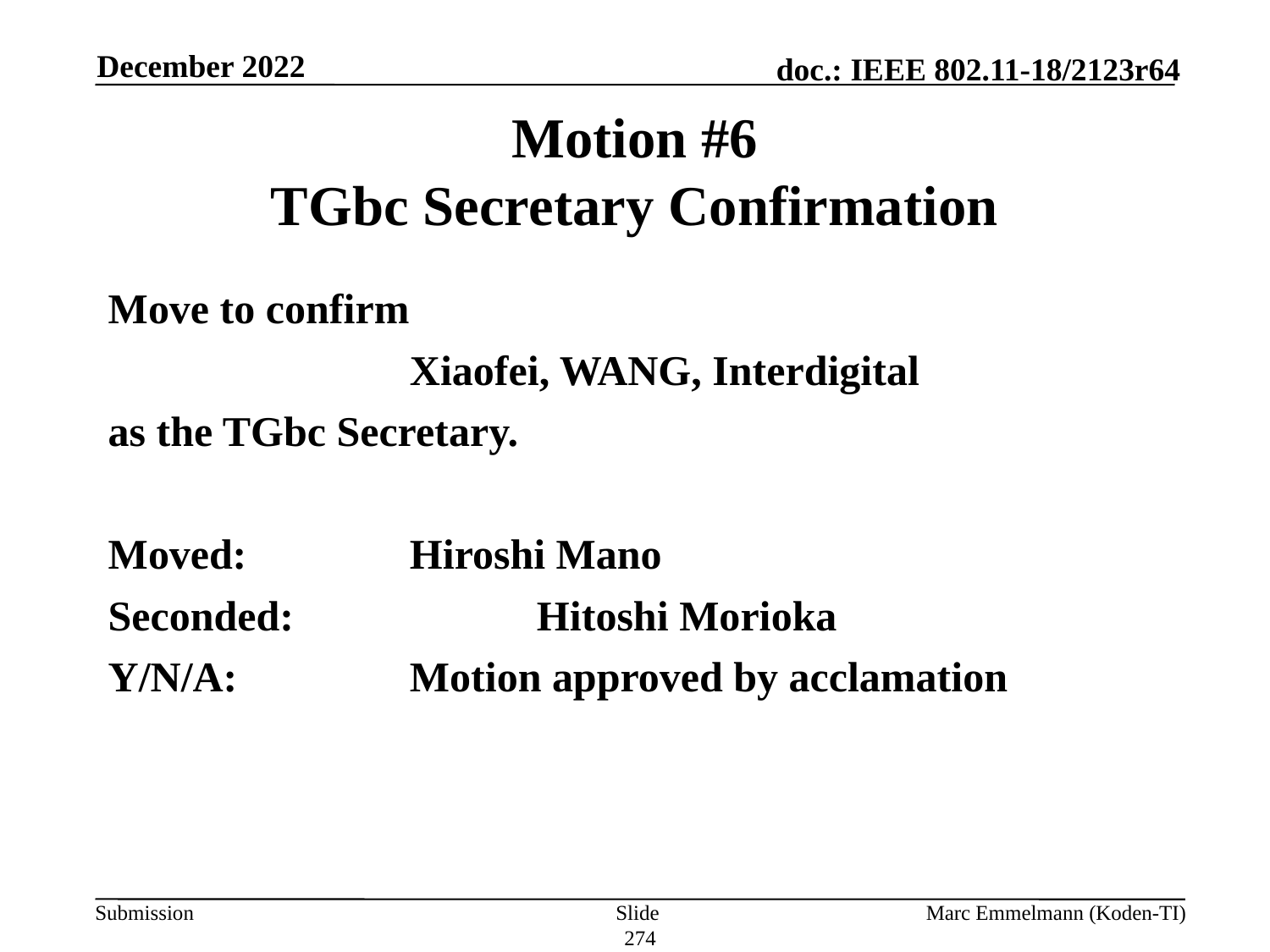

December 2022
# Motion #6 TGbc Secretary Confirmation
Move to confirm
			Xiaofei, WANG, Interdigital
as the TGbc Secretary.

Moved:		Hiroshi Mano
Seconded:		Hitoshi Morioka
Y/N/A:		Motion approved by acclamation
Slide 274
Marc Emmelmann (Koden-TI)